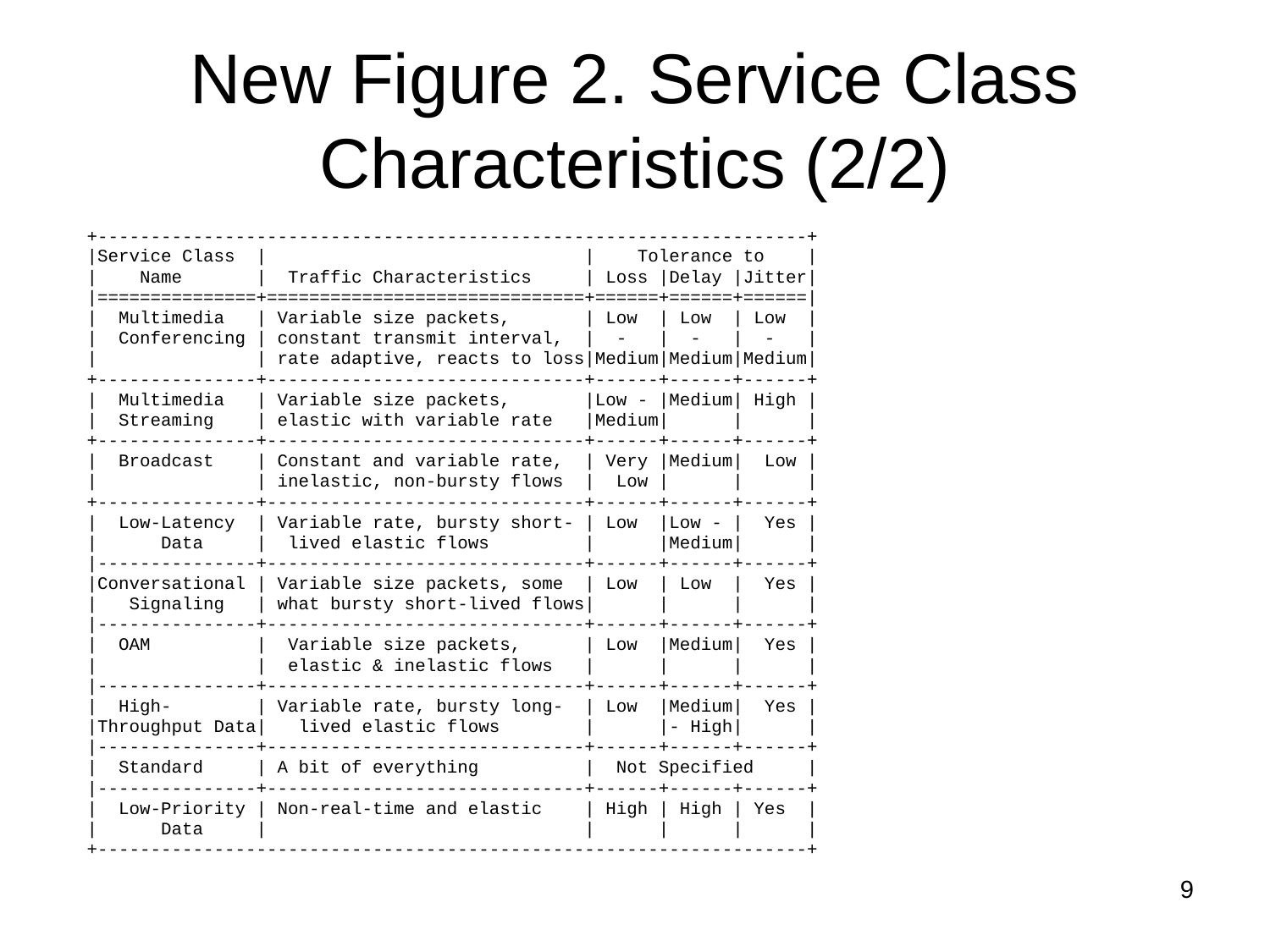

# New Figure 2. Service Class Characteristics (2/2)
 +-------------------------------------------------------------------+
 |Service Class  |                              |    Tolerance to    |
 |    Name       |  Traffic Characteristics     | Loss |Delay |Jitter|
 |===============+==============================+======+======+======|
 |  Multimedia   | Variable size packets,       | Low  | Low  | Low  |
 |  Conferencing | constant transmit interval,  |  -   |  -   |  -   |
 |               | rate adaptive, reacts to loss|Medium|Medium|Medium|
 +---------------+------------------------------+------+------+------+
 |  Multimedia   | Variable size packets,       |Low - |Medium| High |
 |  Streaming    | elastic with variable rate   |Medium|      |      |
 +---------------+------------------------------+------+------+------+
 |  Broadcast    | Constant and variable rate,  | Very |Medium|  Low |
 |               | inelastic, non-bursty flows  |  Low |      |      |
 +---------------+------------------------------+------+------+------+
 |  Low-Latency  | Variable rate, bursty short- | Low  |Low - |  Yes |
 |      Data     |  lived elastic flows         |      |Medium|      |
 |---------------+------------------------------+------+------+------+
 |Conversational | Variable size packets, some  | Low  | Low  |  Yes |
 |   Signaling   | what bursty short-lived flows|      |      |      |
 |---------------+------------------------------+------+------+------+
 |  OAM          |  Variable size packets,      | Low  |Medium|  Yes |
 |               |  elastic & inelastic flows   |      |      |      |
 |---------------+------------------------------+------+------+------+
 |  High-        | Variable rate, bursty long-  | Low  |Medium|  Yes |
 |Throughput Data|   lived elastic flows        |      |- High|      |
 |---------------+------------------------------+------+------+------+
 |  Standard     | A bit of everything          |  Not Specified     |
 |---------------+------------------------------+------+------+------+
 |  Low-Priority | Non-real-time and elastic    | High | High | Yes  |
 |      Data     |                              |      |      |      |
 +-------------------------------------------------------------------+
9